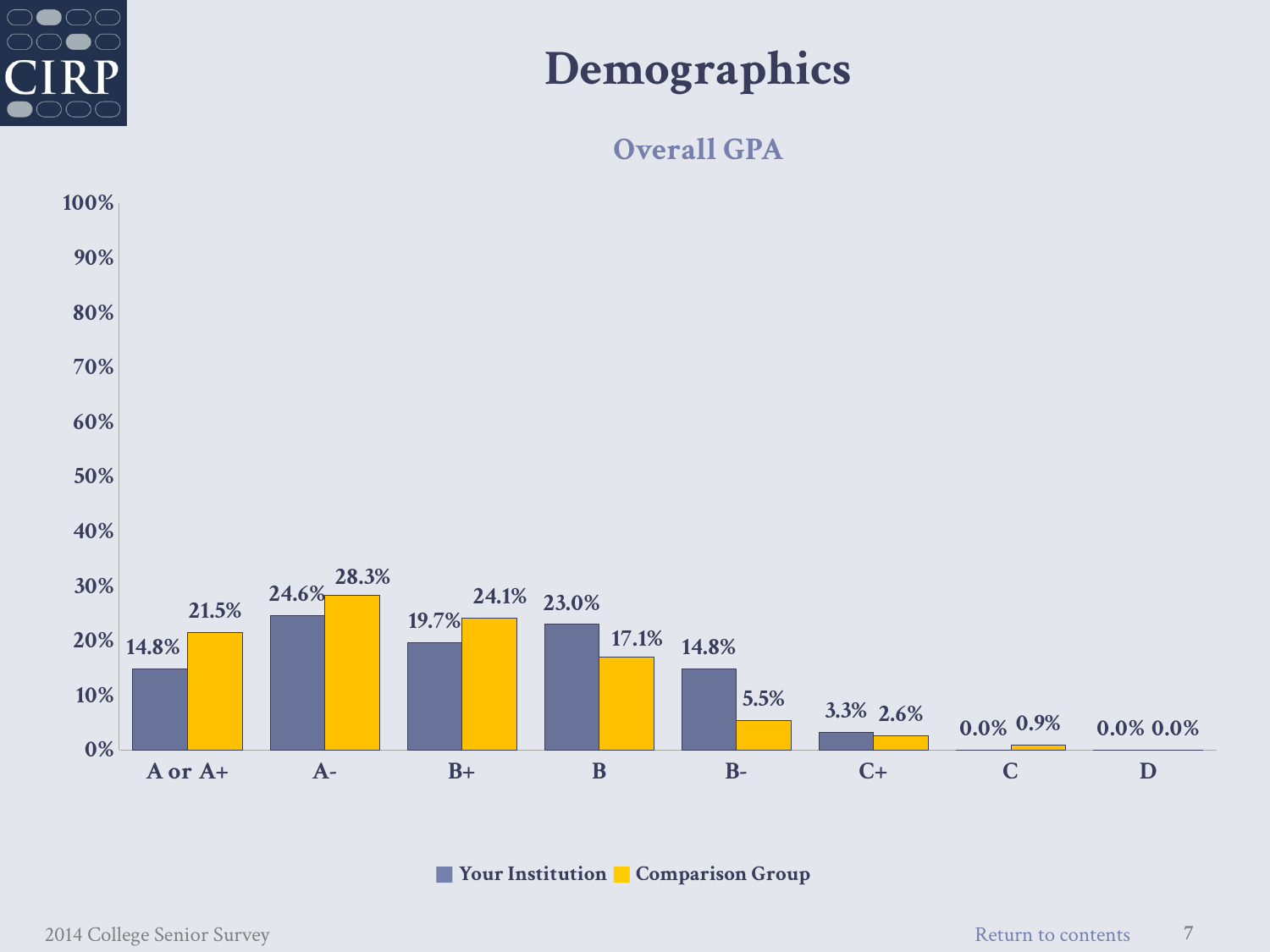

Demographics
Overall GPA

### Chart

| Category | comparison | your institution |
|---|---|---|
| A or A+ | 0.148 | 0.215 |
| A- | 0.246 | 0.283 |
| B+ | 0.197 | 0.241 |
| B | 0.23 | 0.171 |
| B- | 0.148 | 0.055 |
| C+ | 0.033 | 0.026 |
| C | 0.0 | 0.009 |
| D | 0.0 | 0.0 |
■ Your Institution ■ Comparison Group
2014 College Senior Survey
7
7